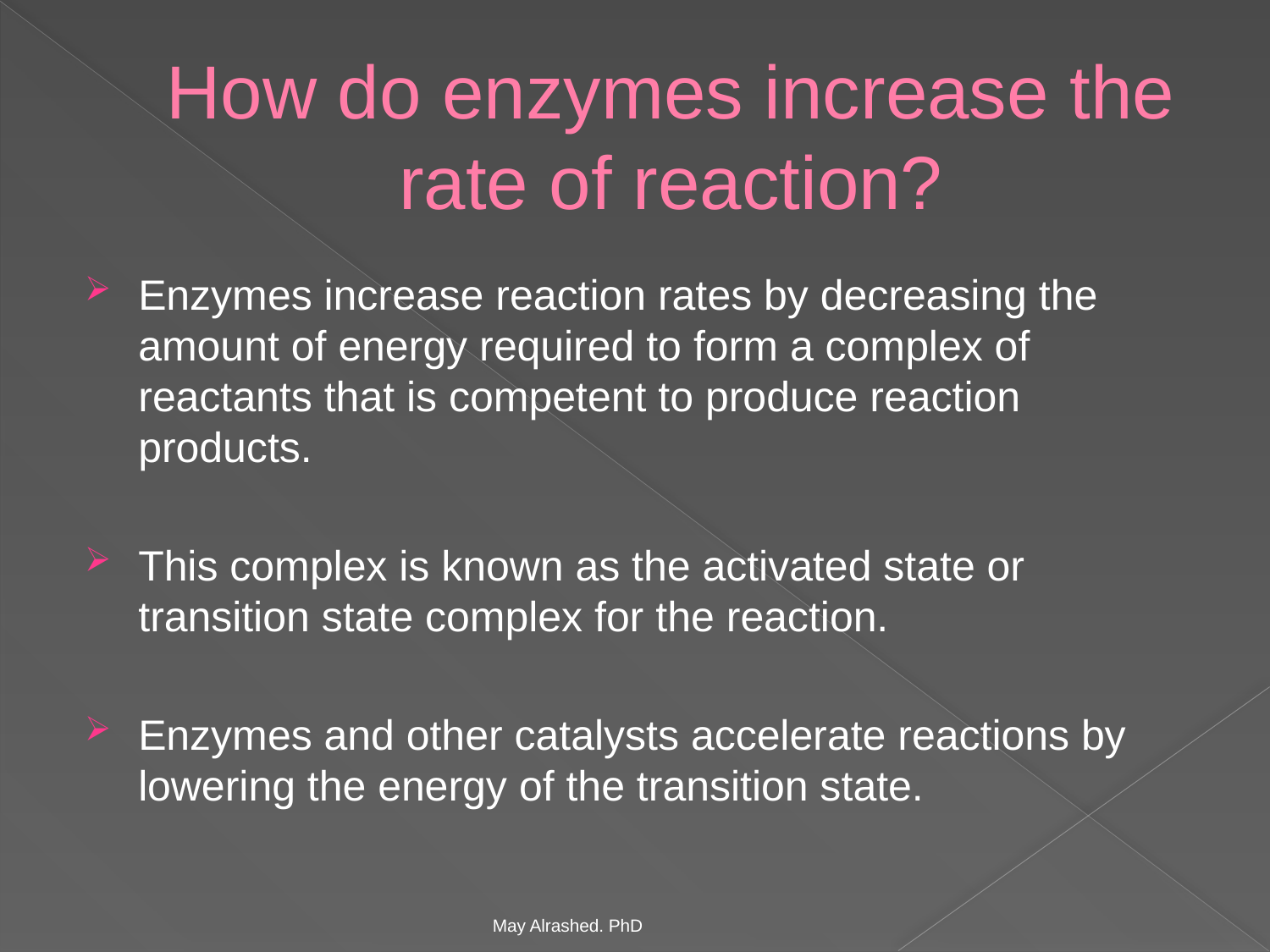

# How do enzymes increase the rate of reaction?
Enzymes increase reaction rates by decreasing the amount of energy required to form a complex of reactants that is competent to produce reaction products.

This complex is known as the activated state or transition state complex for the reaction.

Enzymes and other catalysts accelerate reactions by lowering the energy of the transition state.

May Alrashed. PhD